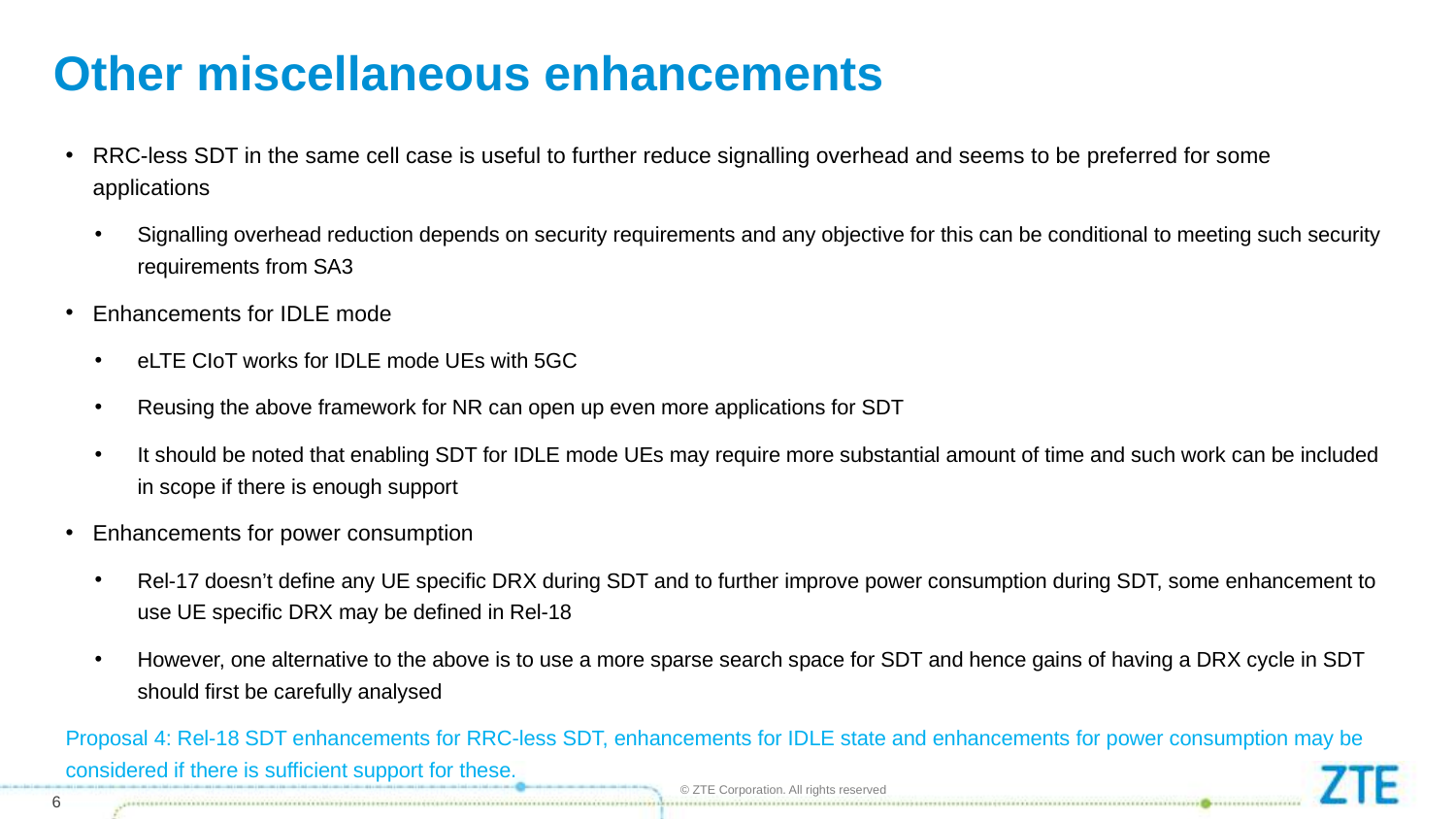

# Other miscellaneous enhancements
RRC-less SDT in the same cell case is useful to further reduce signalling overhead and seems to be preferred for some applications
Signalling overhead reduction depends on security requirements and any objective for this can be conditional to meeting such security requirements from SA3
Enhancements for IDLE mode
eLTE CIoT works for IDLE mode UEs with 5GC
Reusing the above framework for NR can open up even more applications for SDT
It should be noted that enabling SDT for IDLE mode UEs may require more substantial amount of time and such work can be included in scope if there is enough support
Enhancements for power consumption
Rel-17 doesn’t define any UE specific DRX during SDT and to further improve power consumption during SDT, some enhancement to use UE specific DRX may be defined in Rel-18
However, one alternative to the above is to use a more sparse search space for SDT and hence gains of having a DRX cycle in SDT should first be carefully analysed
Proposal 4: Rel-18 SDT enhancements for RRC-less SDT, enhancements for IDLE state and enhancements for power consumption may be considered if there is sufficient support for these.